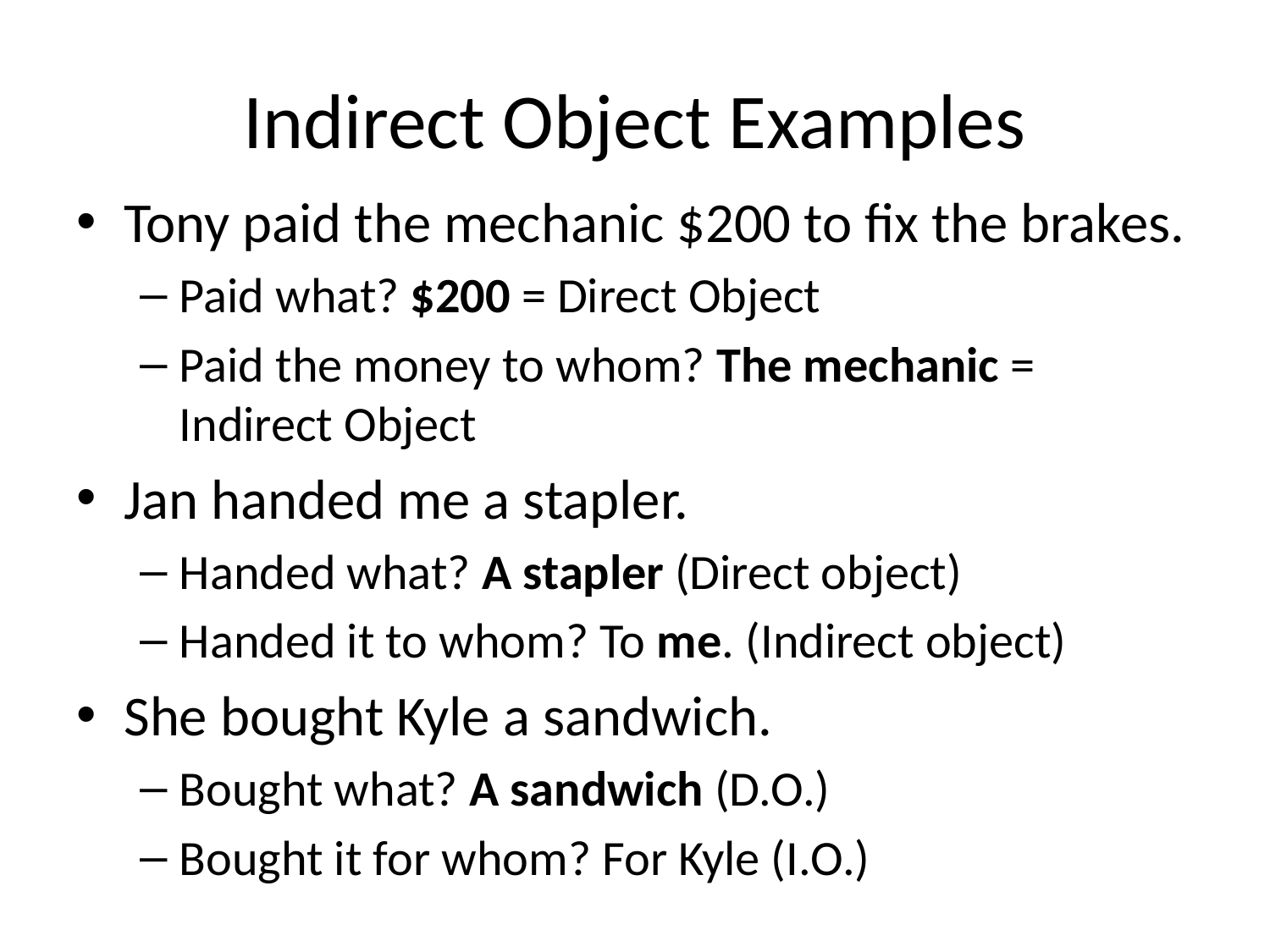

# Indirect Object Examples
Tony paid the mechanic $200 to fix the brakes.
Paid what? $200 = Direct Object
Paid the money to whom? The mechanic = Indirect Object
Jan handed me a stapler.
Handed what? A stapler (Direct object)
Handed it to whom? To me. (Indirect object)
She bought Kyle a sandwich.
Bought what? A sandwich (D.O.)
Bought it for whom? For Kyle (I.O.)